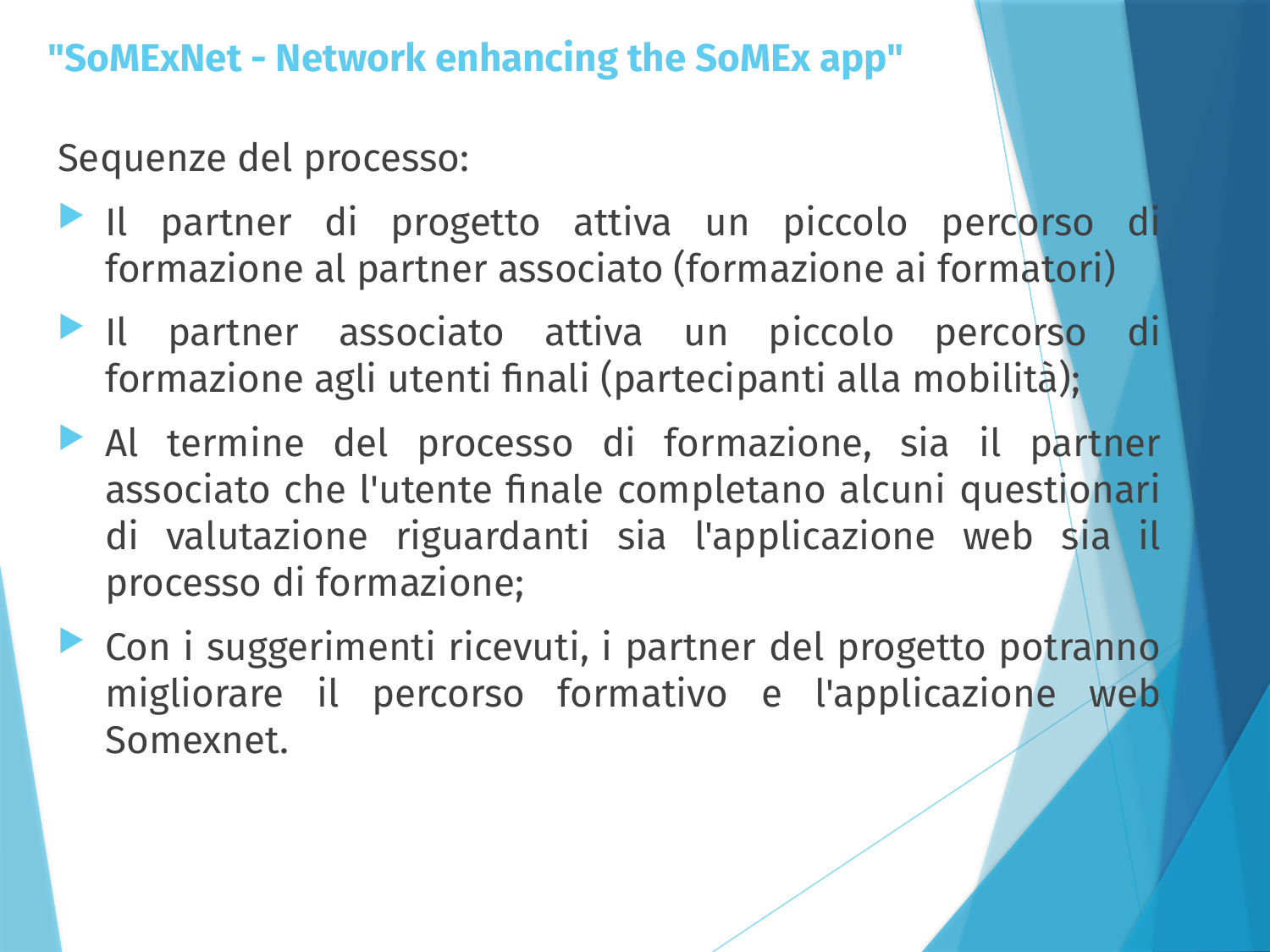

# "SoMExNet - Network enhancing the SoMEx app"
Sequenze del processo:
Il partner di progetto attiva un piccolo percorso di formazione al partner associato (formazione ai formatori)
Il partner associato attiva un piccolo percorso di formazione agli utenti finali (partecipanti alla mobilità);
Al termine del processo di formazione, sia il partner associato che l'utente finale completano alcuni questionari di valutazione riguardanti sia l'applicazione web sia il processo di formazione;
Con i suggerimenti ricevuti, i partner del progetto potranno migliorare il percorso formativo e l'applicazione web Somexnet.